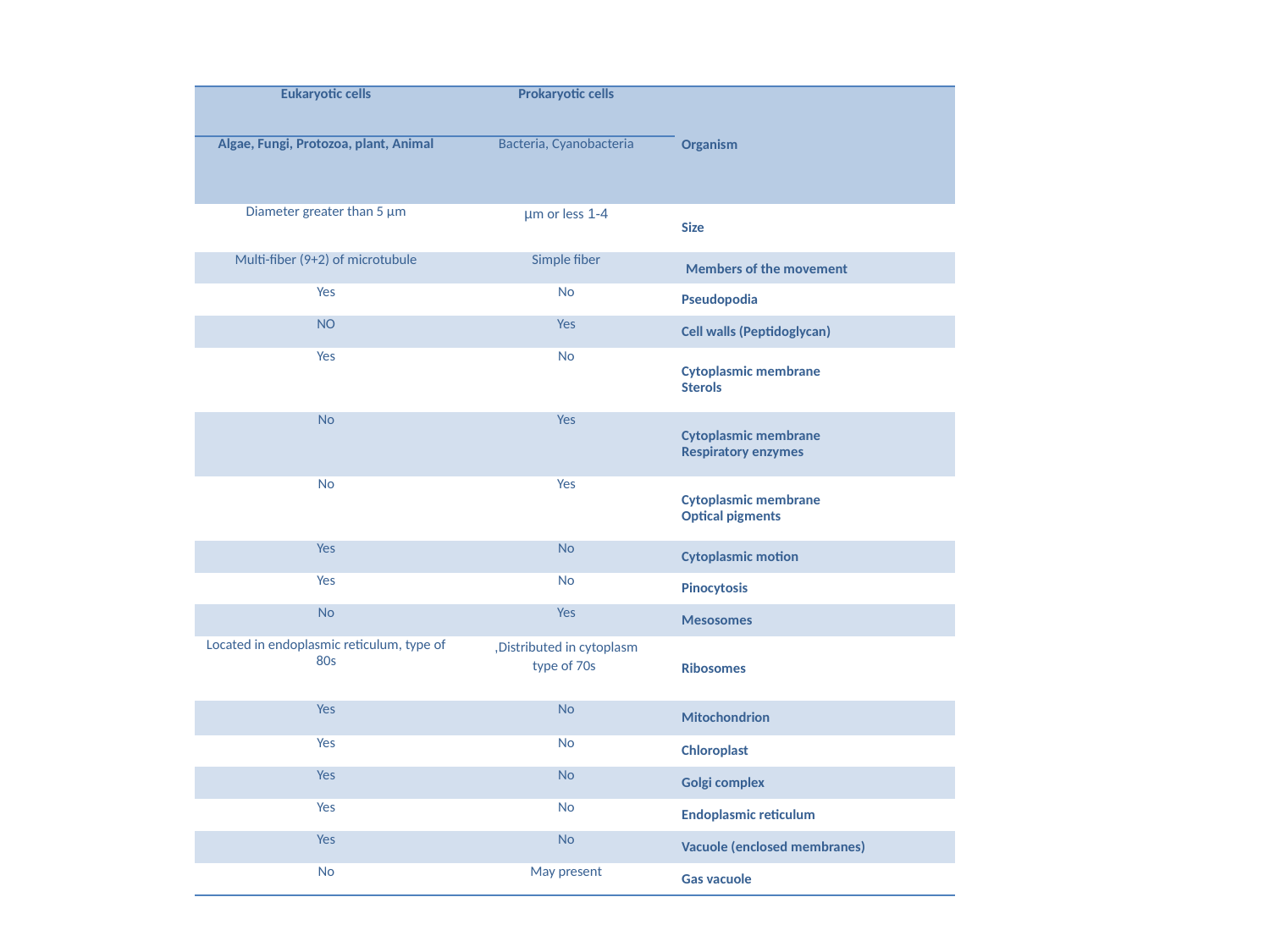

| Eukaryotic cells | Prokaryotic cells | Organism |
| --- | --- | --- |
| Algae, Fungi, Protozoa, plant, Animal | Bacteria, Cyanobacteria |  |
| Diameter greater than 5 µm | 1-4 µm or less | Size |
| Multi-fiber (9+2) of microtubule | Simple fiber | Members of the movement |
| Yes | No | Pseudopodia |
| NO | Yes | Cell walls (Peptidoglycan) |
| Yes | No | Cytoplasmic membrane Sterols |
| No | Yes | Cytoplasmic membrane Respiratory enzymes |
| No | Yes | Cytoplasmic membrane Optical pigments |
| Yes | No | Cytoplasmic motion |
| Yes | No | Pinocytosis |
| No | Yes | Mesosomes |
| Located in endoplasmic reticulum, type of 80s | Distributed in cytoplasm, type of 70s | Ribosomes |
| Yes | No | Mitochondrion |
| Yes | No | Chloroplast |
| Yes | No | Golgi complex |
| Yes | No | Endoplasmic reticulum |
| Yes | No | Vacuole (enclosed membranes) |
| No | May present | Gas vacuole |